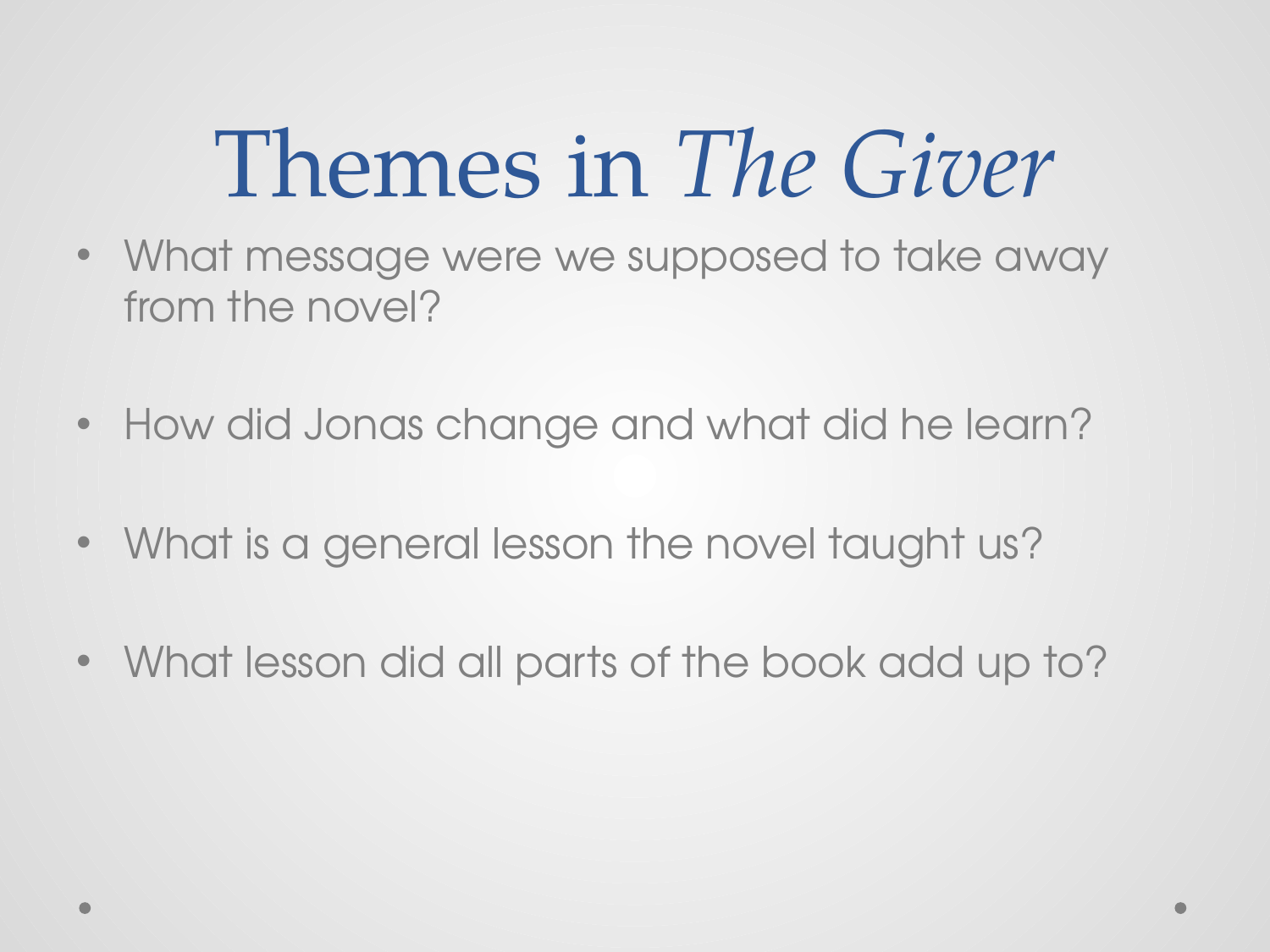

# Themes in The Giver
What message were we supposed to take away from the novel?

How did Jonas change and what did he learn?

What is a general lesson the novel taught us?

What lesson did all parts of the book add up to?